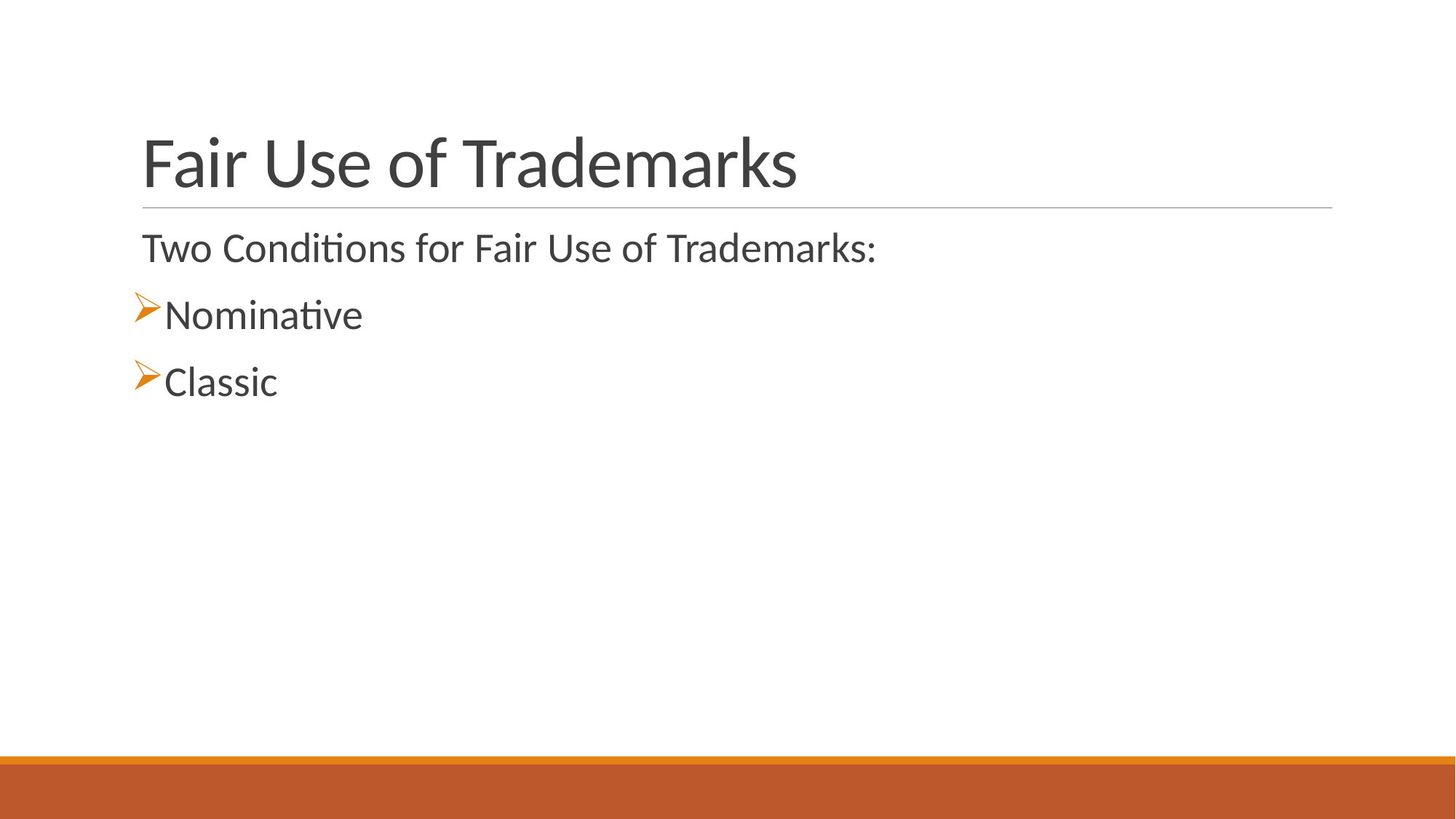

# Fair Use of Trademarks
Two Conditions for Fair Use of Trademarks:
Nominative
Classic